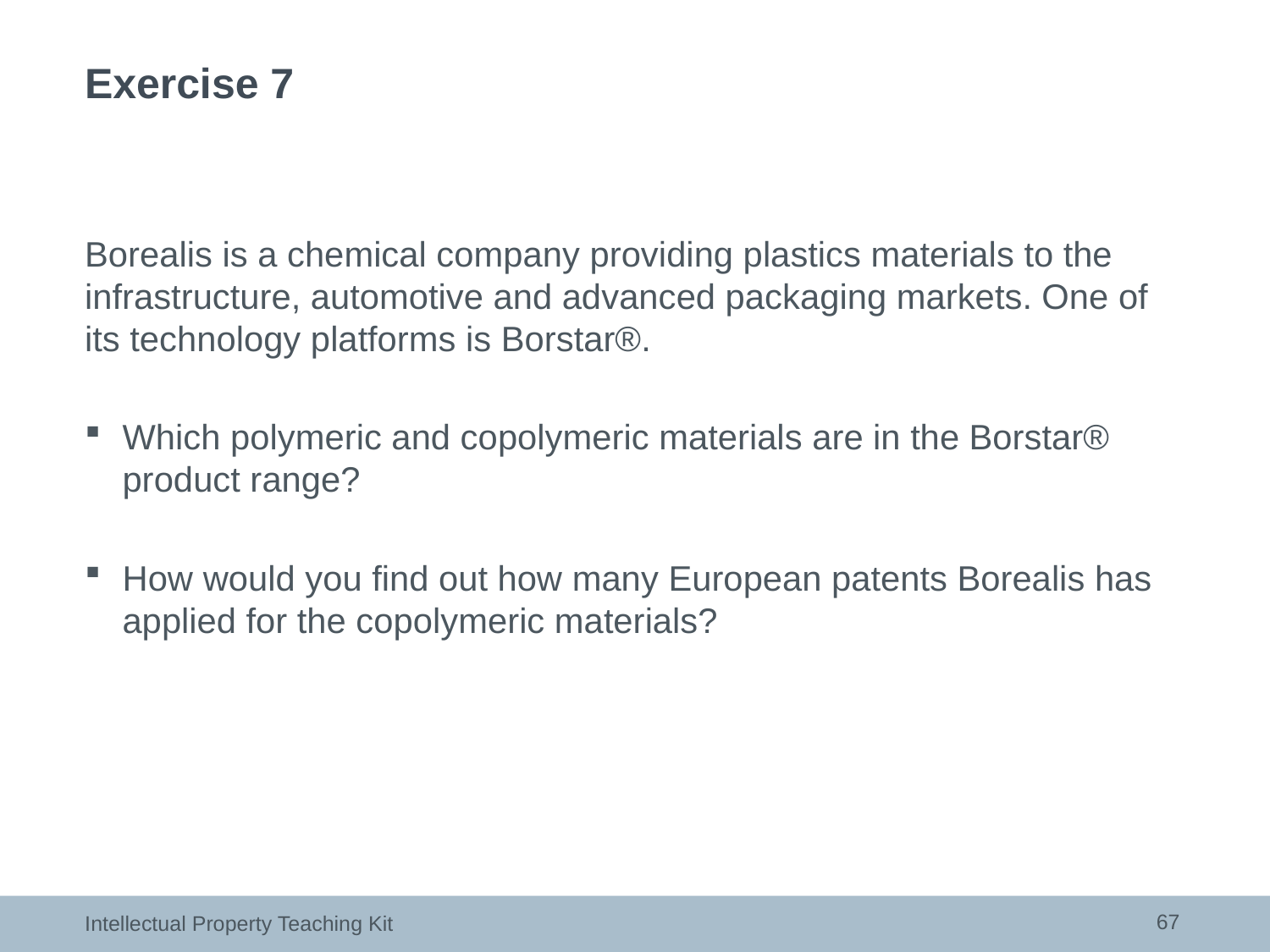

# Exercise 7
Borealis is a chemical company providing plastics materials to the infrastructure, automotive and advanced packaging markets. One of its technology platforms is Borstar®.

Which polymeric and copolymeric materials are in the Borstar® product range?

How would you find out how many European patents Borealis has applied for the copolymeric materials?

67
Intellectual Property Teaching Kit